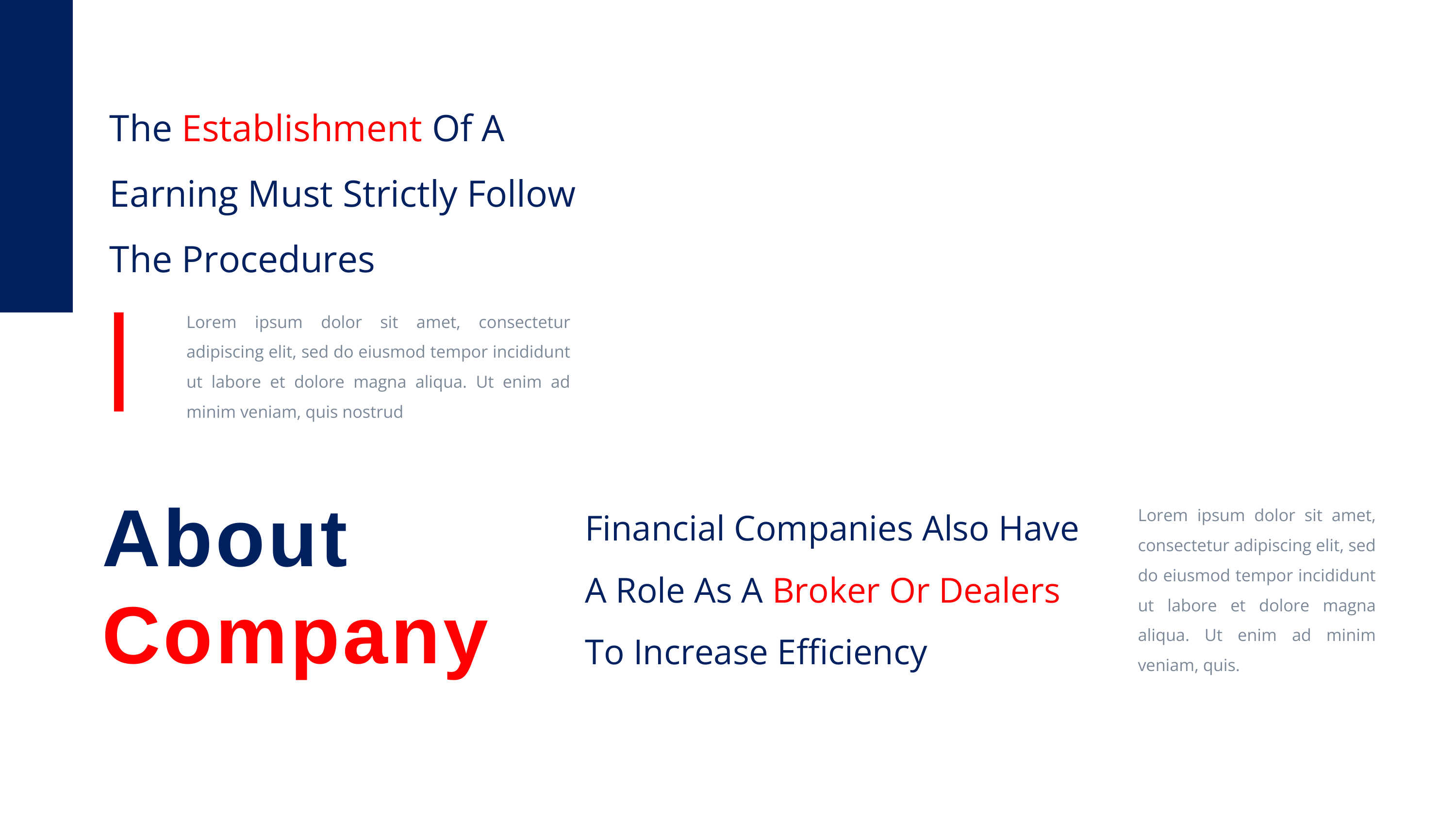

The Establishment Of A Earning Must Strictly Follow The Procedures
Lorem ipsum dolor sit amet, consectetur adipiscing elit, sed do eiusmod tempor incididunt ut labore et dolore magna aliqua. Ut enim ad minim veniam, quis nostrud

About Company
Financial Companies Also Have A Role As A Broker Or Dealers To Increase Efficiency
Lorem ipsum dolor sit amet, consectetur adipiscing elit, sed do eiusmod tempor incididunt ut labore et dolore magna aliqua. Ut enim ad minim veniam, quis.